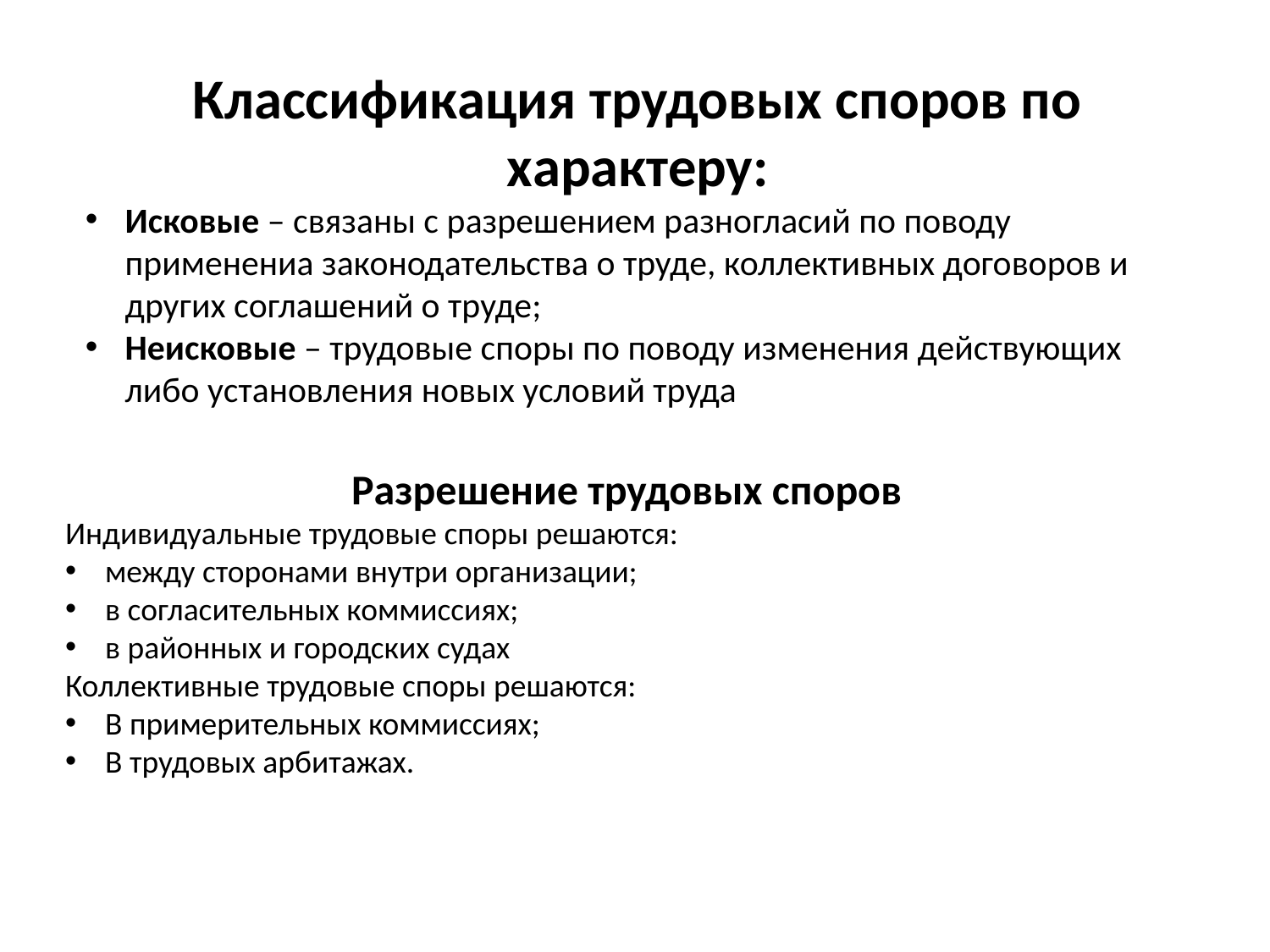

Классификация трудовых споров по характеру:
Исковые – связаны с разрешением разногласий по поводу применениа законодательства о труде, коллективных договоров и других соглашений о труде;
Неисковые – трудовые споры по поводу изменения действующих либо установления новых условий труда
Разрешение трудовых споров
Индивидуальные трудовые споры решаются:
между сторонами внутри организации;
в согласительных коммиссиях;
в районных и городских судах
Коллективные трудовые споры решаются:
В примерительных коммиссиях;
В трудовых арбитажах.